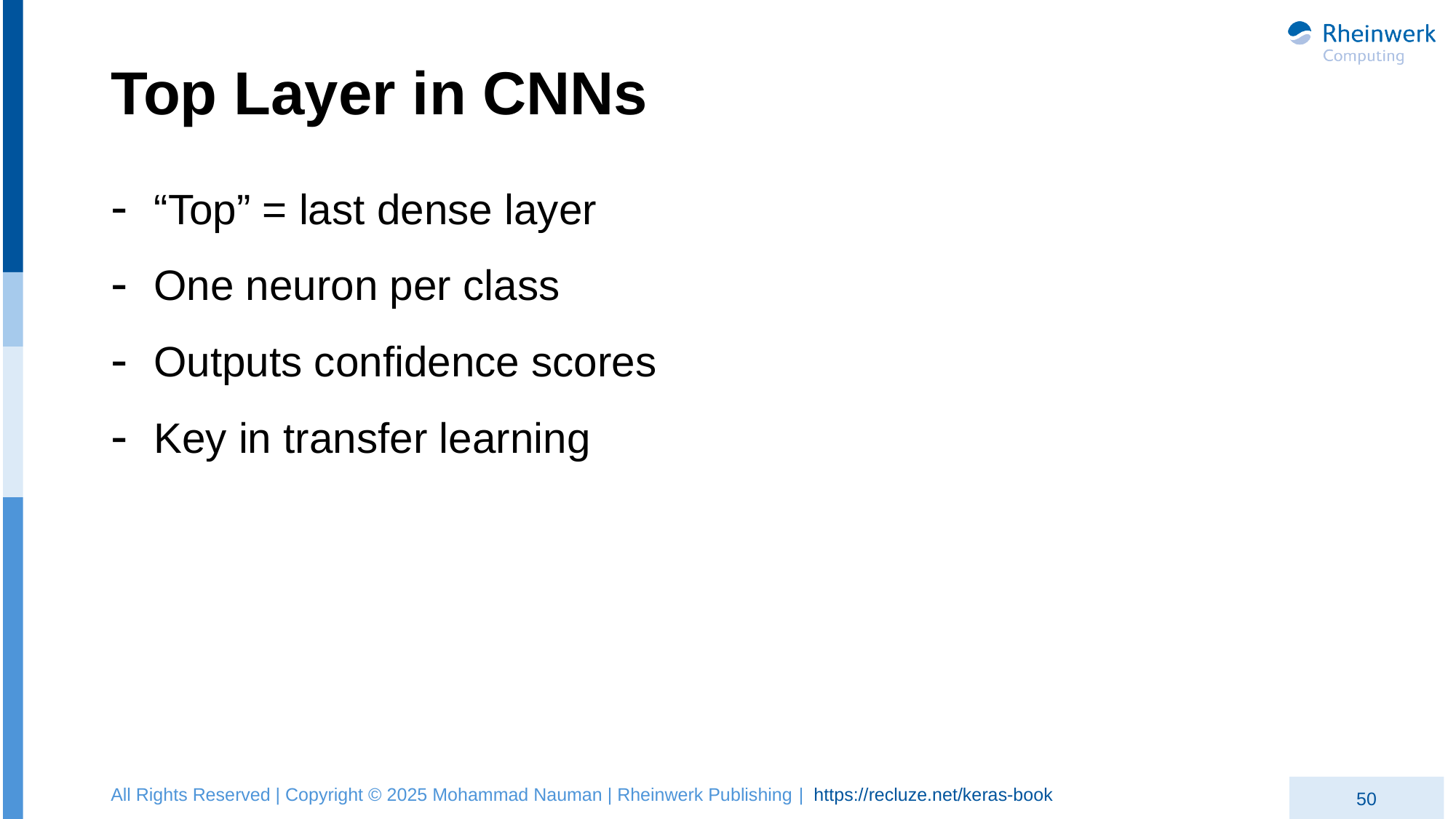

# Top Layer in CNNs
“Top” = last dense layer
One neuron per class
Outputs confidence scores
Key in transfer learning